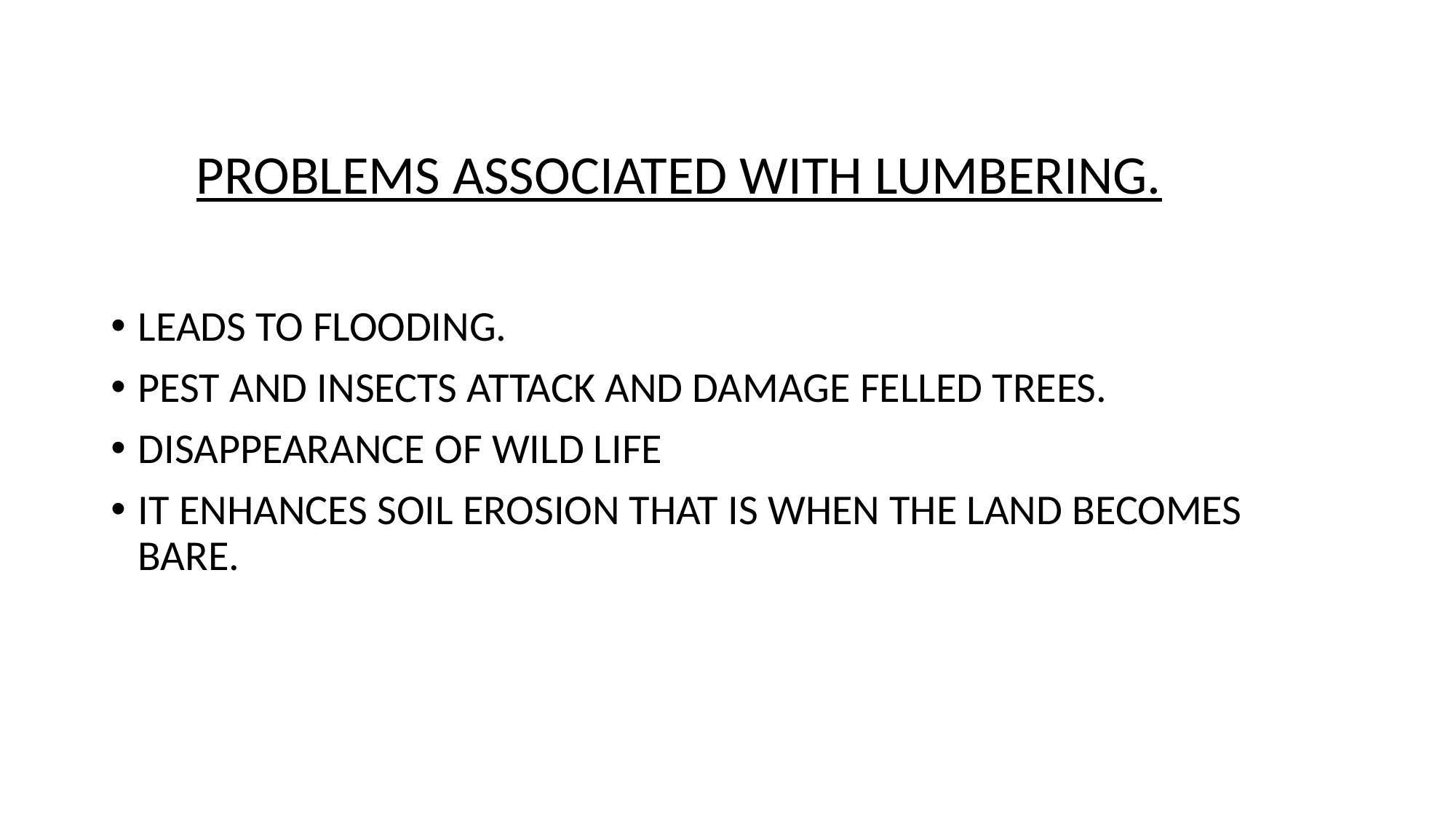

# PROBLEMS ASSOCIATED WITH LUMBERING.
LEADS TO FLOODING.
PEST AND INSECTS ATTACK AND DAMAGE FELLED TREES.
DISAPPEARANCE OF WILD LIFE
IT ENHANCES SOIL EROSION THAT IS WHEN THE LAND BECOMES BARE.